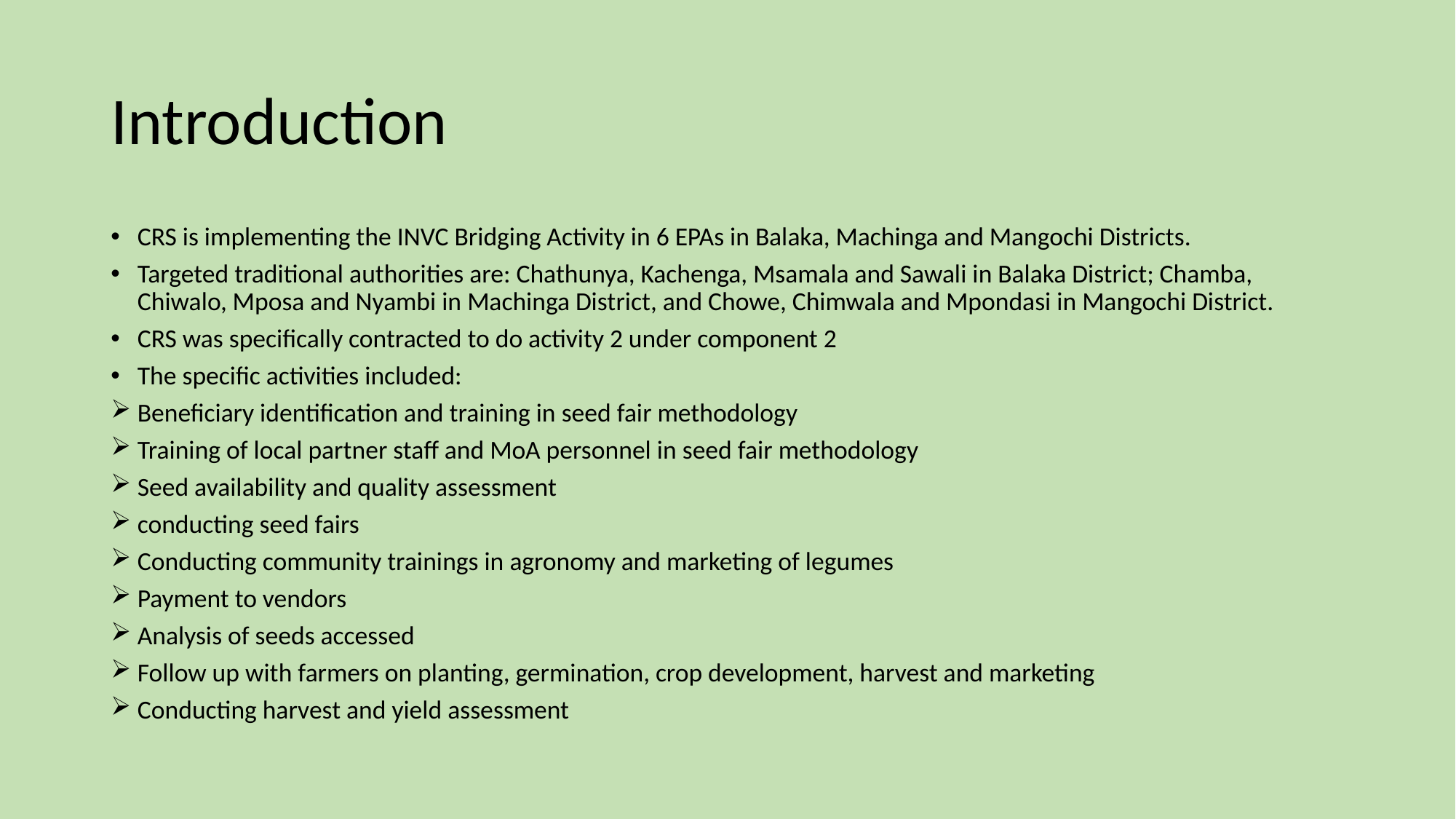

# Introduction
CRS is implementing the INVC Bridging Activity in 6 EPAs in Balaka, Machinga and Mangochi Districts.
Targeted traditional authorities are: Chathunya, Kachenga, Msamala and Sawali in Balaka District; Chamba, Chiwalo, Mposa and Nyambi in Machinga District, and Chowe, Chimwala and Mpondasi in Mangochi District.
CRS was specifically contracted to do activity 2 under component 2
The specific activities included:
Beneficiary identification and training in seed fair methodology
Training of local partner staff and MoA personnel in seed fair methodology
Seed availability and quality assessment
conducting seed fairs
Conducting community trainings in agronomy and marketing of legumes
Payment to vendors
Analysis of seeds accessed
Follow up with farmers on planting, germination, crop development, harvest and marketing
Conducting harvest and yield assessment